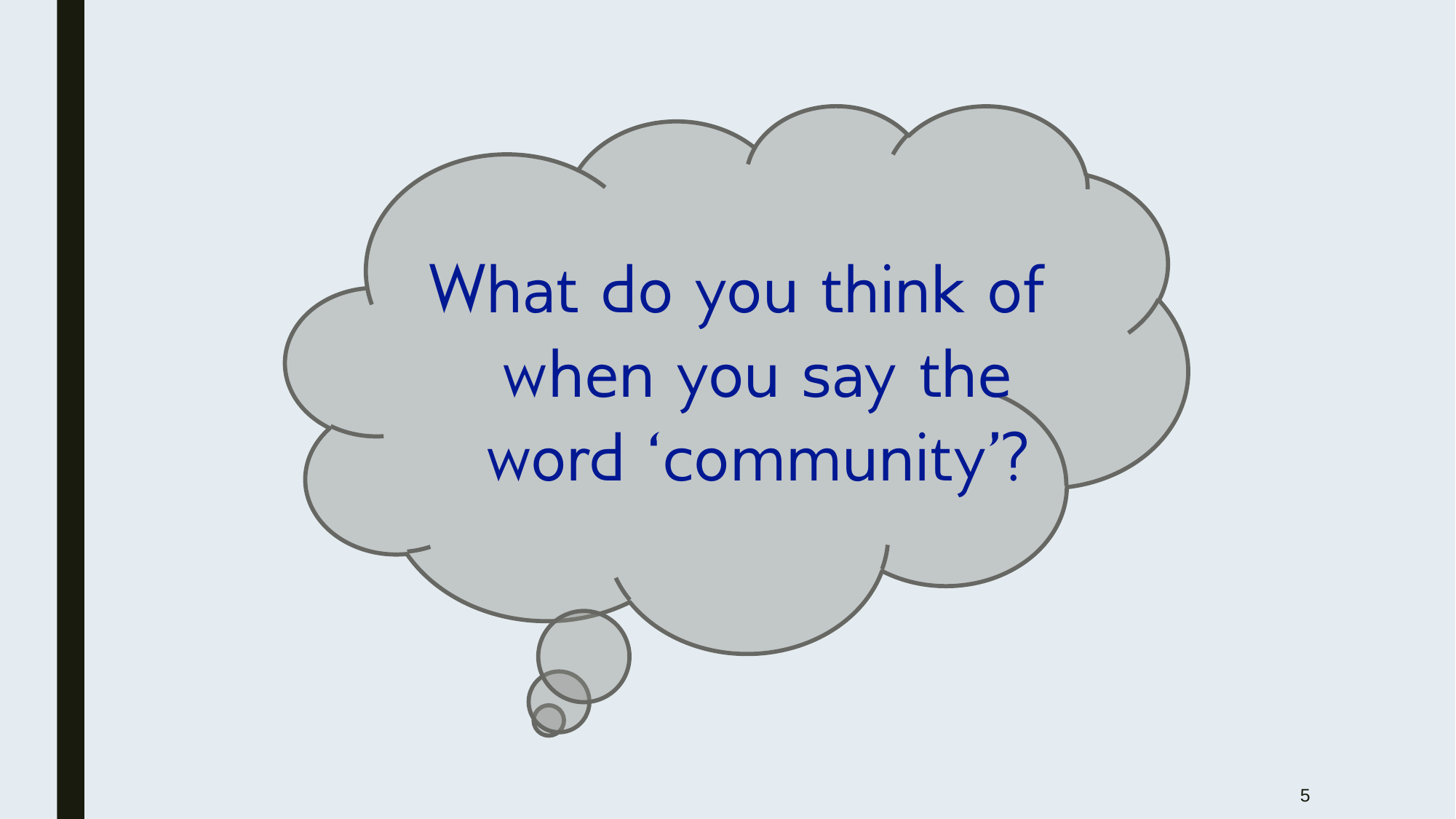

What do you think of when you say the word ‘community’?

5